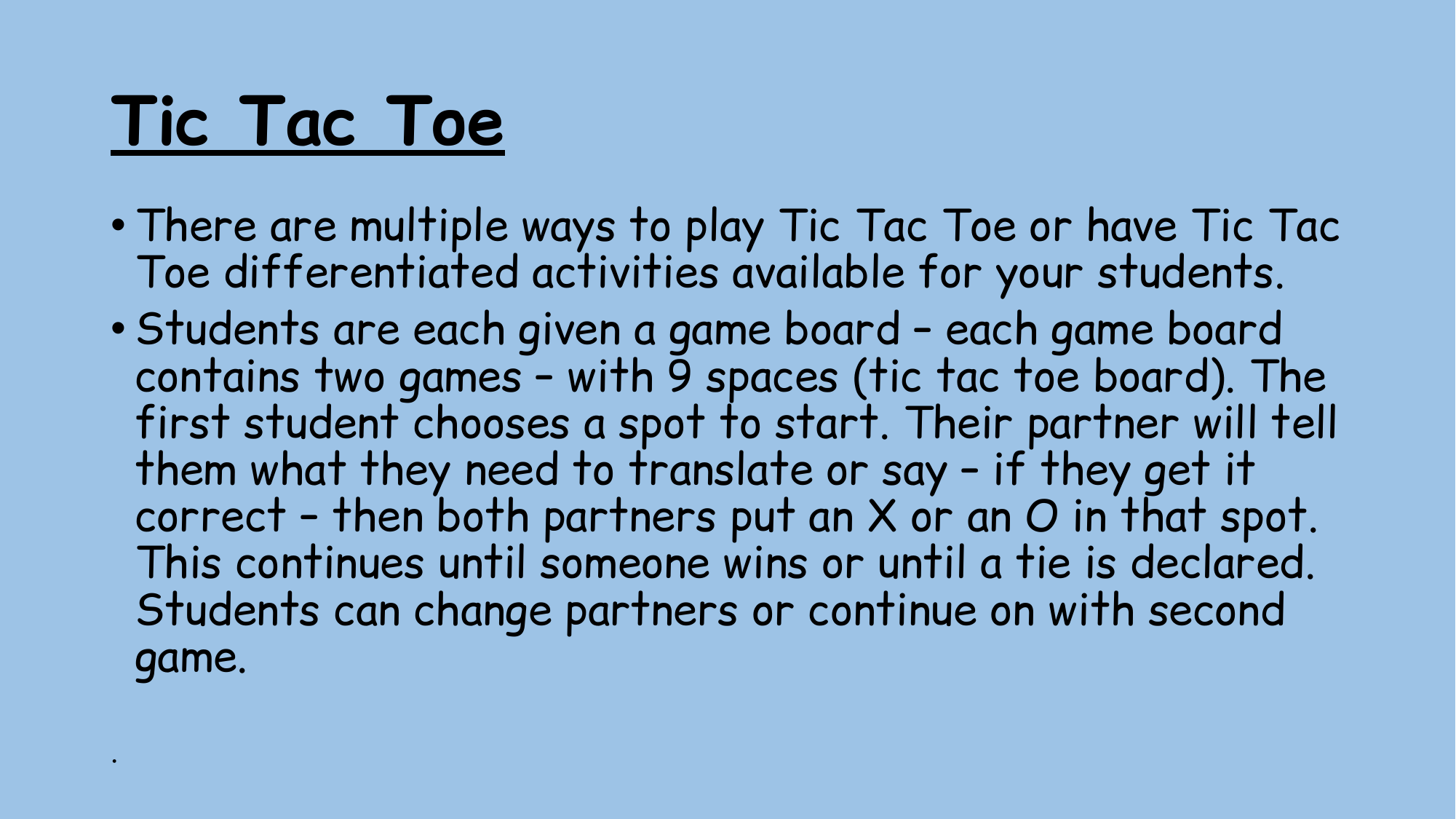

# Tic Tac Toe
There are multiple ways to play Tic Tac Toe or have Tic Tac Toe differentiated activities available for your students.
Students are each given a game board – each game board contains two games – with 9 spaces (tic tac toe board). The first student chooses a spot to start. Their partner will tell them what they need to translate or say – if they get it correct – then both partners put an X or an O in that spot.  This continues until someone wins or until a tie is declared. Students can change partners or continue on with second game.

.